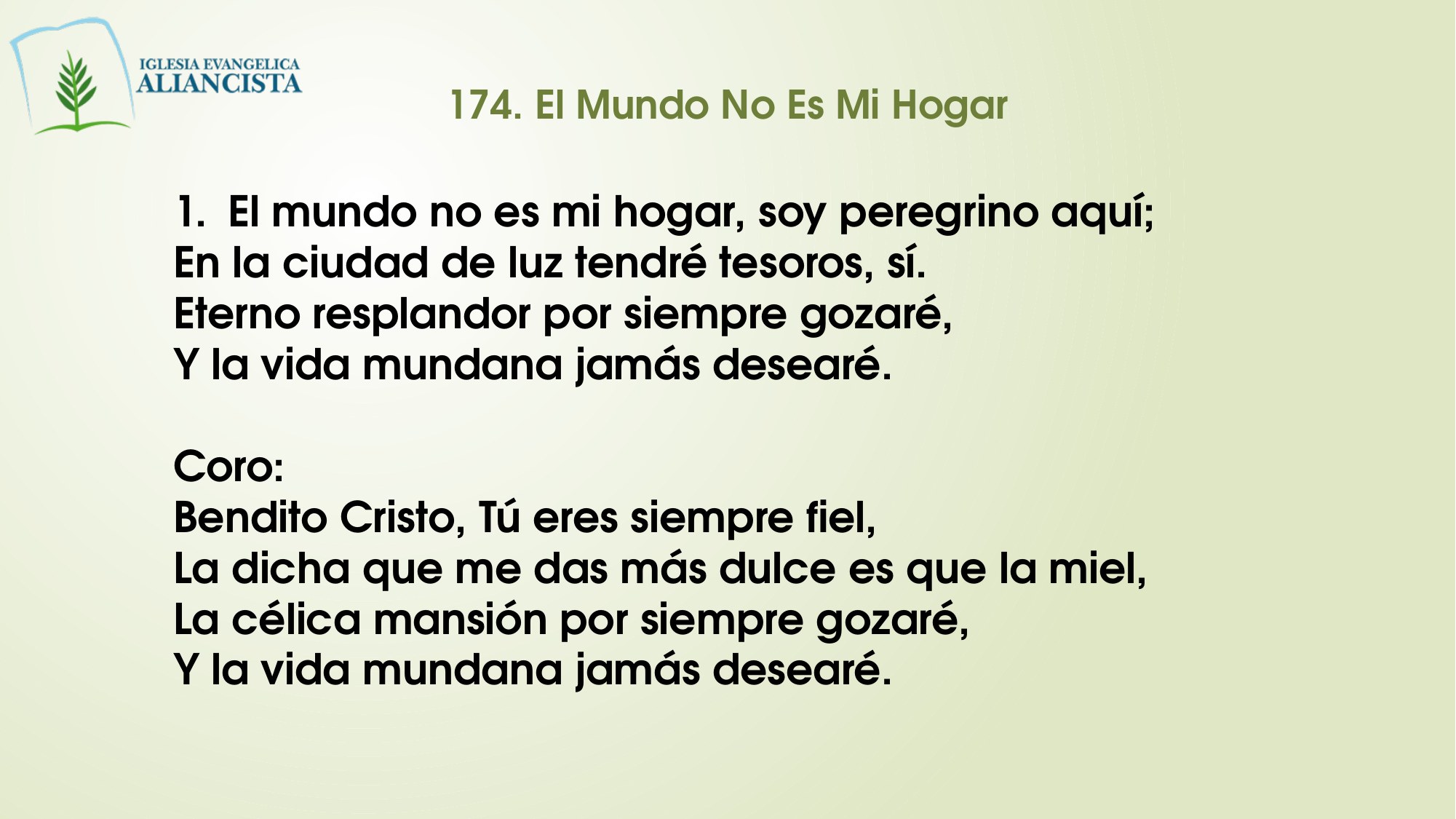

174. El Mundo No Es Mi Hogar
El mundo no es mi hogar, soy peregrino aquí;
En la ciudad de luz tendré tesoros, sí.
Eterno resplandor por siempre gozaré,
Y la vida mundana jamás desearé.

Coro:
Bendito Cristo, Tú eres siempre fiel,
La dicha que me das más dulce es que la miel,
La célica mansión por siempre gozaré,
Y la vida mundana jamás desearé.